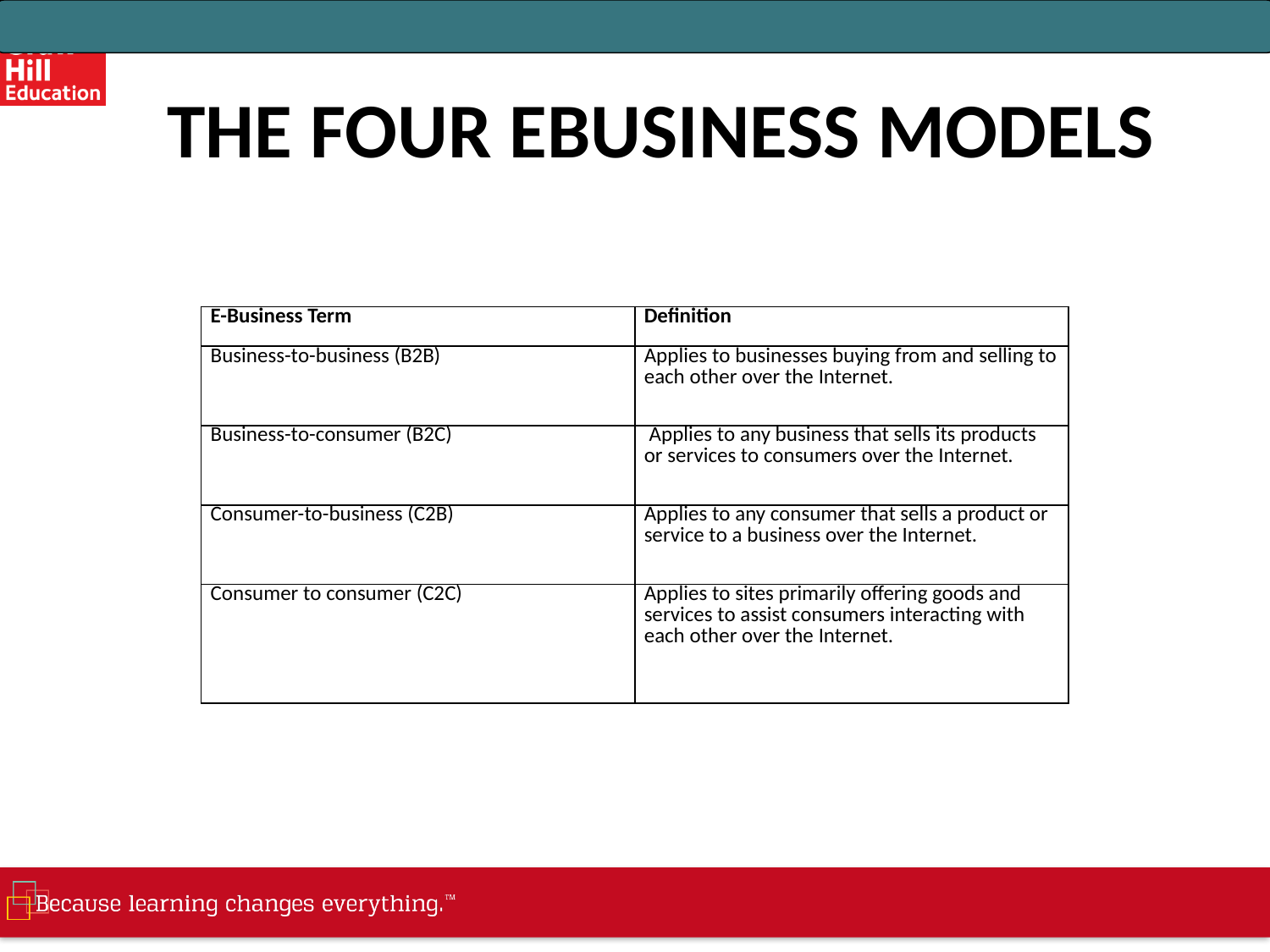

# THE FOUR EBUSINESS MODELS
| E-Business Term | Definition |
| --- | --- |
| Business-to-business (B2B) | Applies to businesses buying from and selling to each other over the Internet. |
| Business-to-consumer (B2C) | Applies to any business that sells its products or services to consumers over the Internet. |
| Consumer-to-business (C2B) | Applies to any consumer that sells a product or service to a business over the Internet. |
| Consumer to consumer (C2C) | Applies to sites primarily offering goods and services to assist consumers interacting with each other over the Internet. |